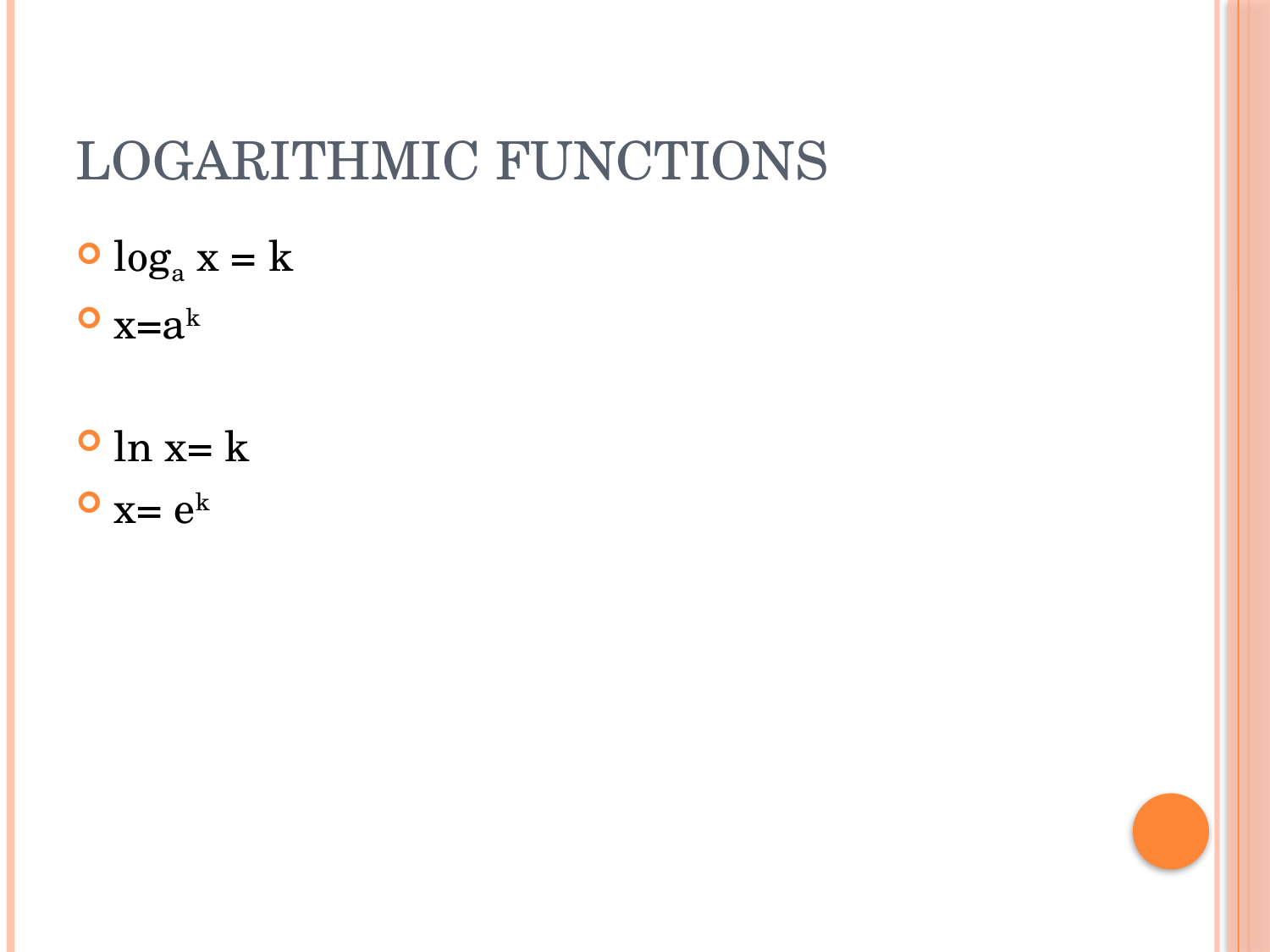

# Logarithmic Functions
loga x = k
x=ak

ln x= k
x= ek